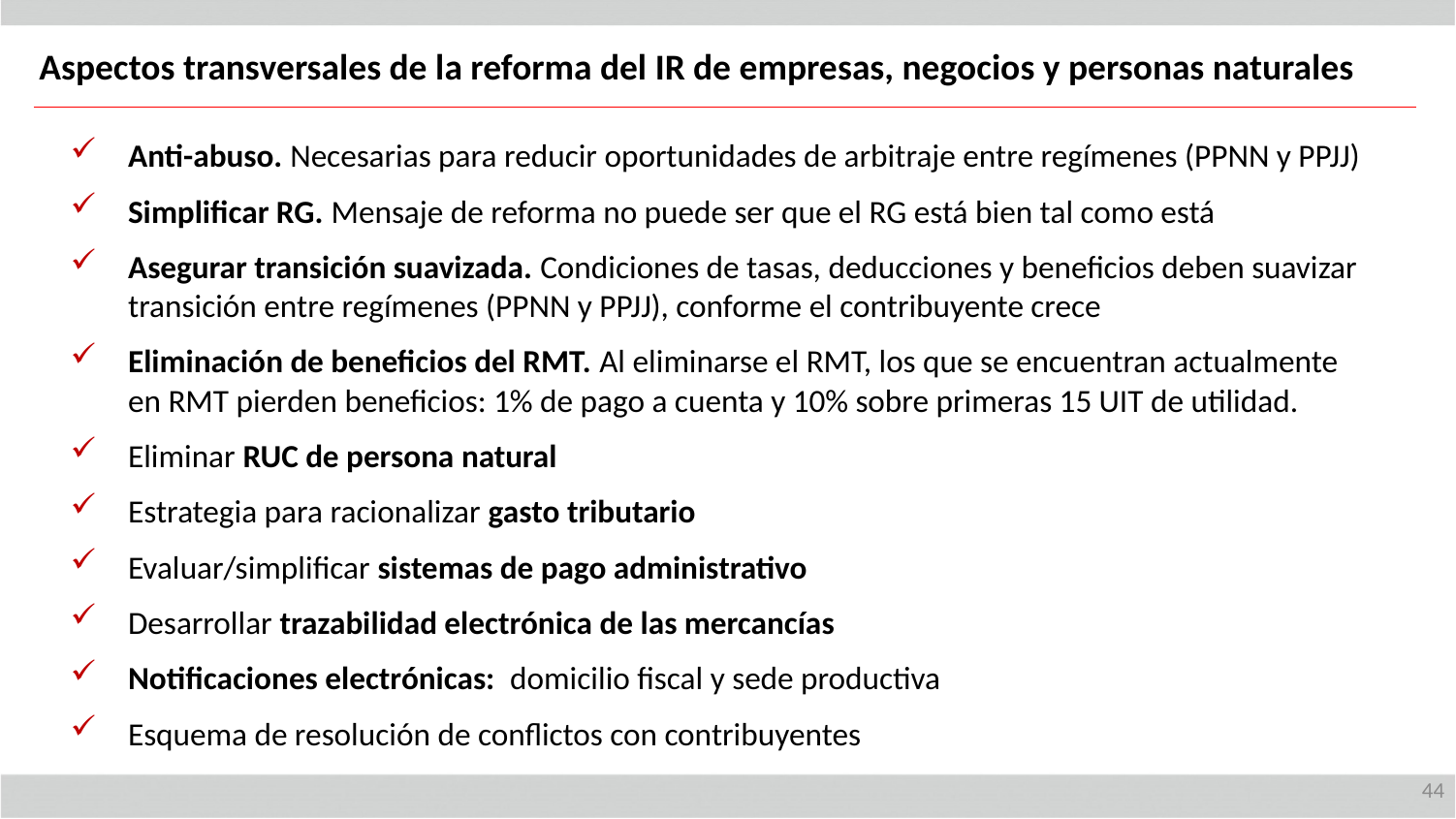

Aspectos transversales de la reforma del IR de empresas, negocios y personas naturales
Anti-abuso. Necesarias para reducir oportunidades de arbitraje entre regímenes (PPNN y PPJJ)

Simplificar RG. Mensaje de reforma no puede ser que el RG está bien tal como está

Asegurar transición suavizada. Condiciones de tasas, deducciones y beneficios deben suavizar transición entre regímenes (PPNN y PPJJ), conforme el contribuyente crece

Eliminación de beneficios del RMT. Al eliminarse el RMT, los que se encuentran actualmente en RMT pierden beneficios: 1% de pago a cuenta y 10% sobre primeras 15 UIT de utilidad.

Eliminar RUC de persona natural

Estrategia para racionalizar gasto tributario

Evaluar/simplificar sistemas de pago administrativo

Desarrollar trazabilidad electrónica de las mercancías

Notificaciones electrónicas:  domicilio fiscal y sede productiva

Esquema de resolución de conflictos con contribuyentes
44